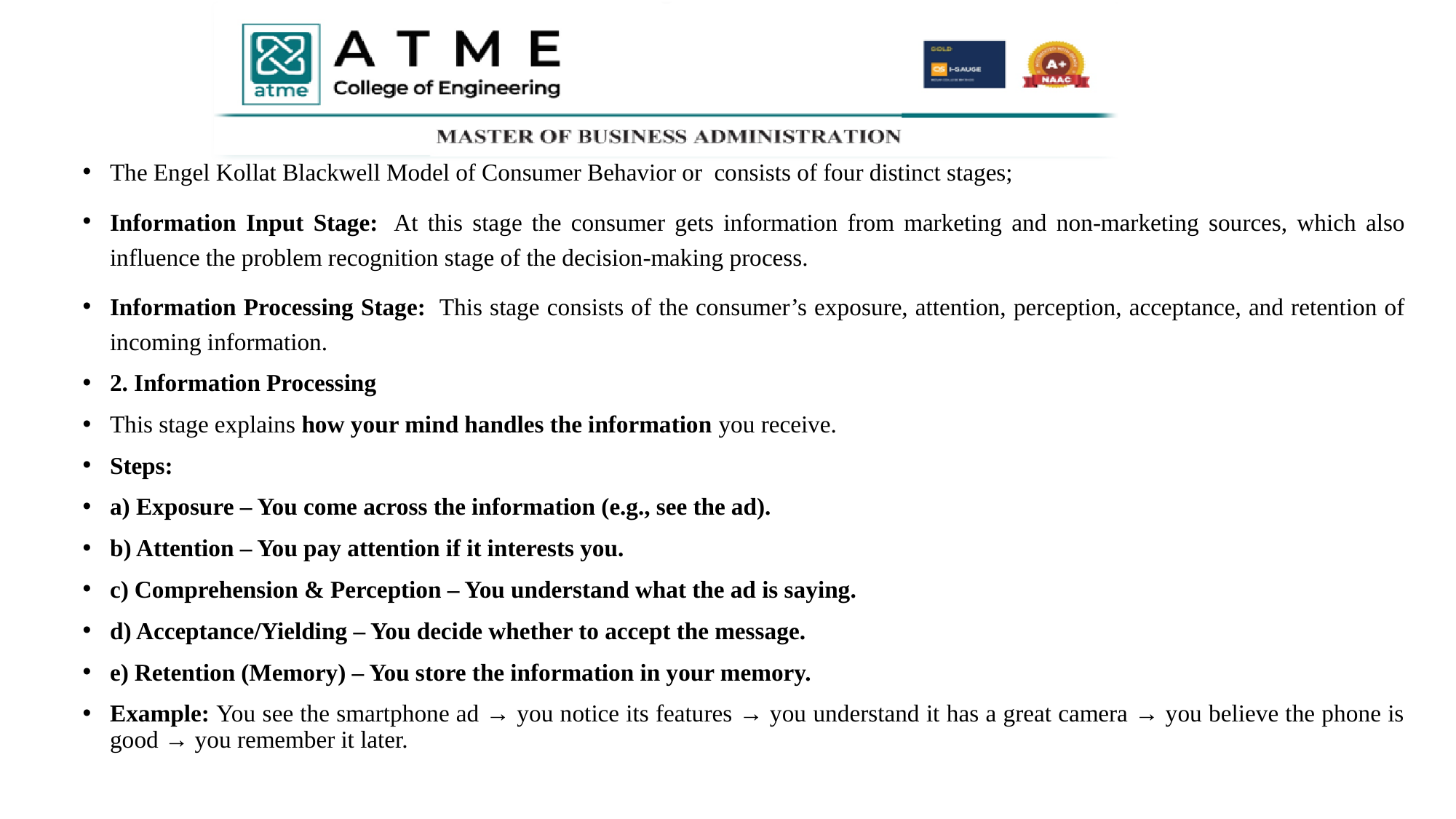

#
The Engel Kollat Blackwell Model of Consumer Behavior or  consists of four distinct stages;
Information Input Stage:  At this stage the consumer gets information from marketing and non-marketing sources, which also influence the problem recognition stage of the decision-making process.
Information Processing Stage:  This stage consists of the consumer’s exposure, attention, perception, acceptance, and retention of incoming information.
2. Information Processing
This stage explains how your mind handles the information you receive.
Steps:
a) Exposure – You come across the information (e.g., see the ad).
b) Attention – You pay attention if it interests you.
c) Comprehension & Perception – You understand what the ad is saying.
d) Acceptance/Yielding – You decide whether to accept the message.
e) Retention (Memory) – You store the information in your memory.
Example: You see the smartphone ad → you notice its features → you understand it has a great camera → you believe the phone is good → you remember it later.

.